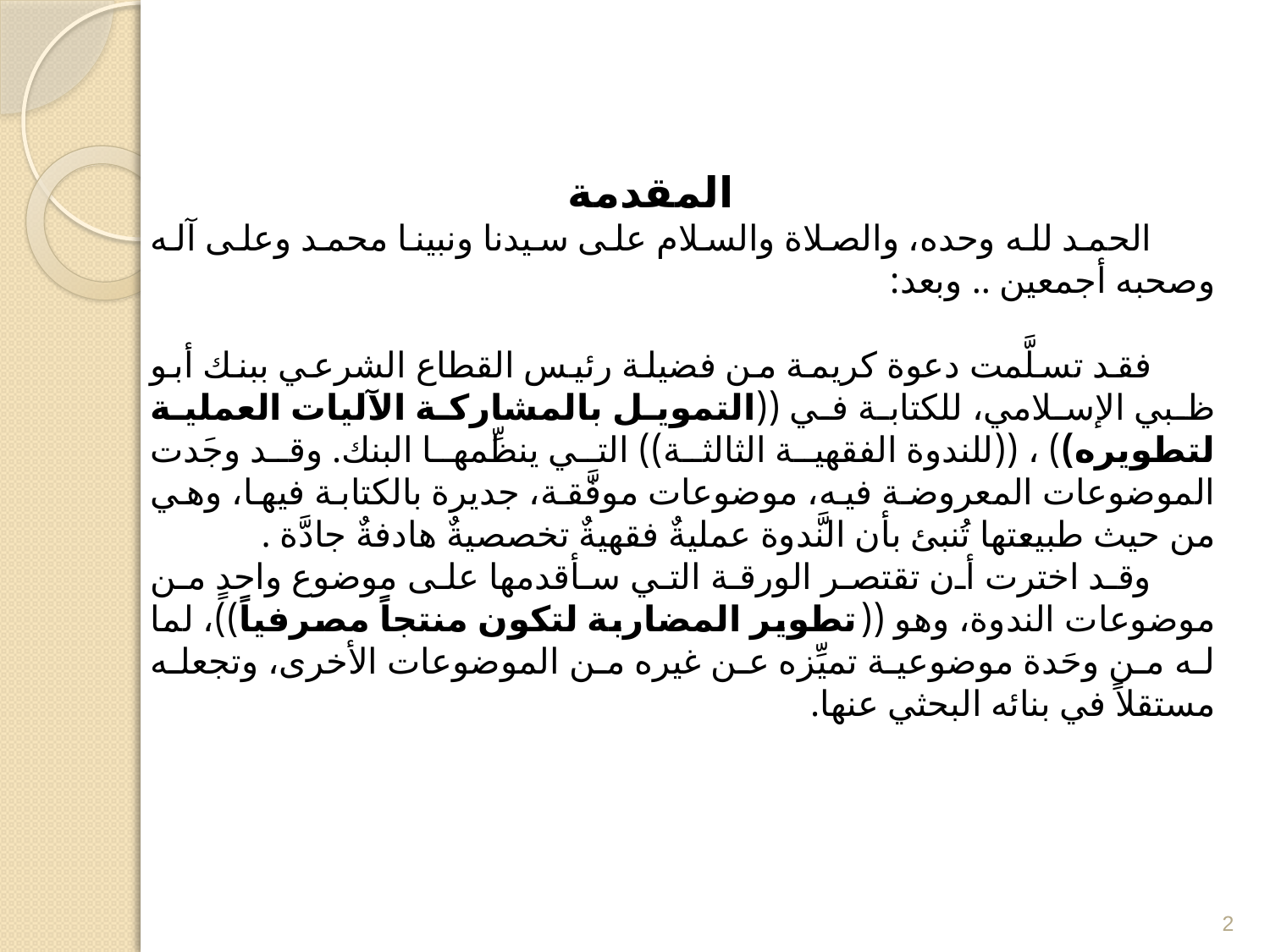

المقدمة
الحمد لله وحده، والصلاة والسلام على سيدنا ونبينا محمد وعلى آله وصحبه أجمعين .. وبعد:

فقد تسلَّمت دعوة كريمة من فضيلة رئيس القطاع الشرعي ببنك أبو ظبي الإسلامي، للكتابة في ((التمويل بالمشاركة الآليات العملية لتطويره)) ، ((للندوة الفقهية الثالثة)) التي ينظِّمها البنك. وقد وجَدت الموضوعات المعروضة فيه، موضوعات موفَّقة، جديرة بالكتابة فيها، وهي من حيث طبيعتها تُنبئ بأن النَّدوة عمليةٌ فقهيةٌ تخصصيةٌ هادفةٌ جادَّة .
وقد اخترت أن تقتصر الورقة التي سأقدمها على موضوع واحدٍ من موضوعات الندوة، وهو ((تطوير المضاربة لتكون منتجاً مصرفياً))، لما له من وحَدة موضوعية تميِّزه عن غيره من الموضوعات الأخرى، وتجعله مستقلاً في بنائه البحثي عنها.

2